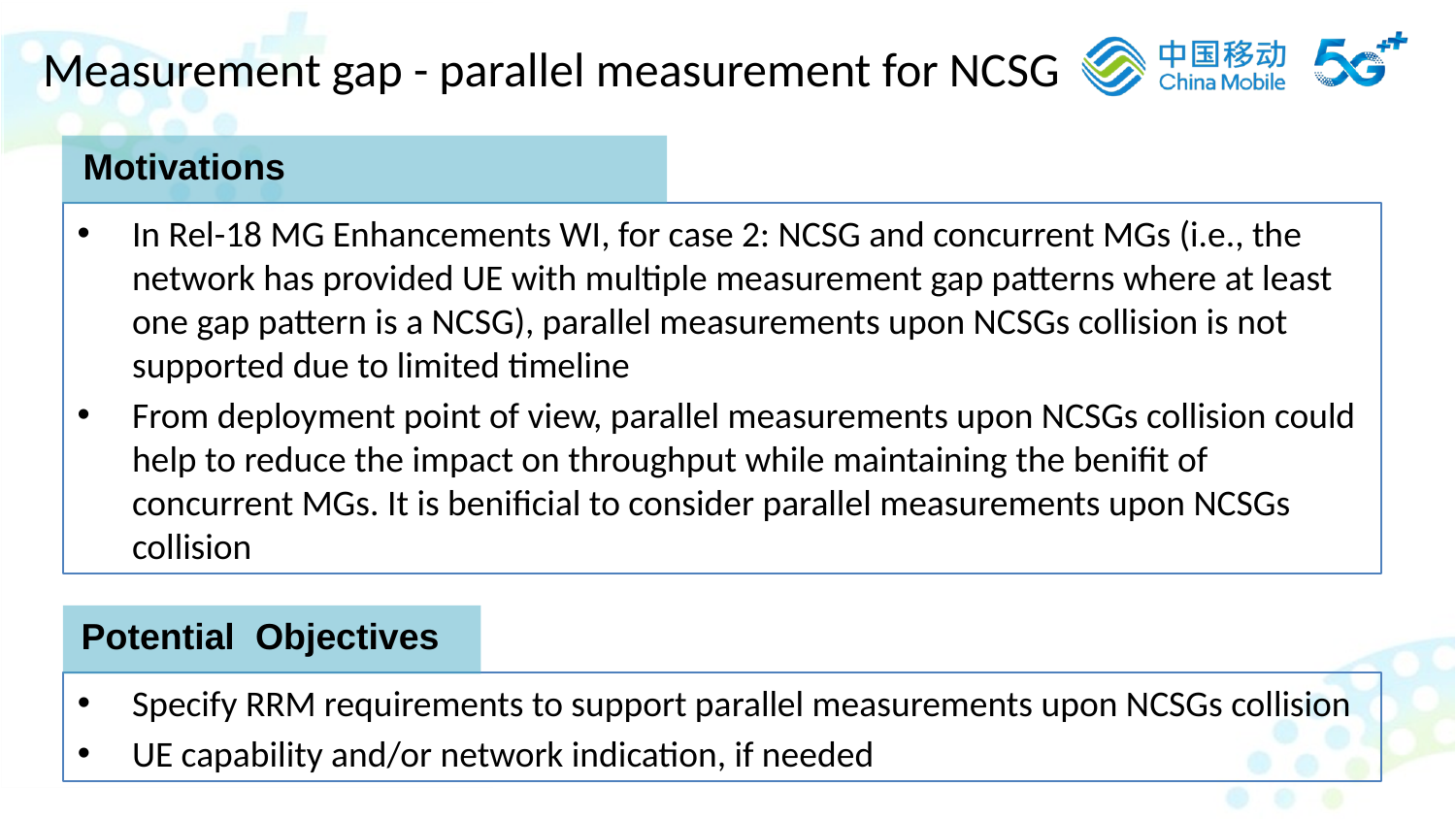

Measurement gap - parallel measurement for NCSG
 Motivations

In Rel-18 MG Enhancements WI, for case 2: NCSG and concurrent MGs (i.e., the network has provided UE with multiple measurement gap patterns where at least one gap pattern is a NCSG), parallel measurements upon NCSGs collision is not supported due to limited timeline
From deployment point of view, parallel measurements upon NCSGs collision could help to reduce the impact on throughput while maintaining the benifit of concurrent MGs. It is benificial to consider parallel measurements upon NCSGs collision
Potential  Objectives

Specify RRM requirements to support parallel measurements upon NCSGs collision
UE capability and/or network indication, if needed